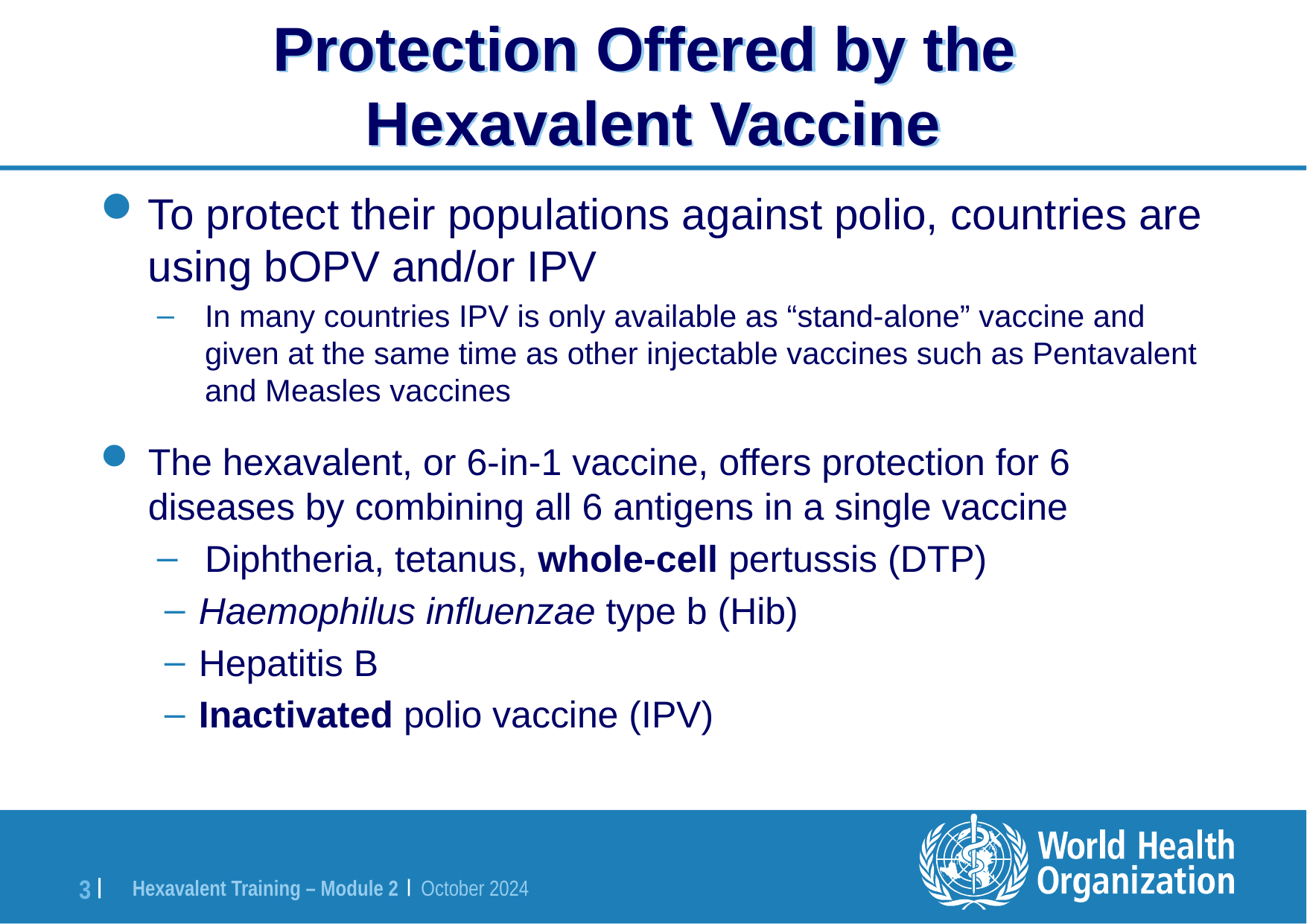

# Protection Offered by the Hexavalent Vaccine
To protect their populations against polio, countries are using bOPV and/or IPV
In many countries IPV is only available as “stand-alone” vaccine and given at the same time as other injectable vaccines such as Pentavalent and Measles vaccines
The hexavalent, or 6-in-1 vaccine, offers protection for 6 diseases by combining all 6 antigens in a single vaccine
Diphtheria, tetanus, whole-cell pertussis (DTP)
Haemophilus influenzae type b (Hib)
Hepatitis B
Inactivated polio vaccine (IPV)